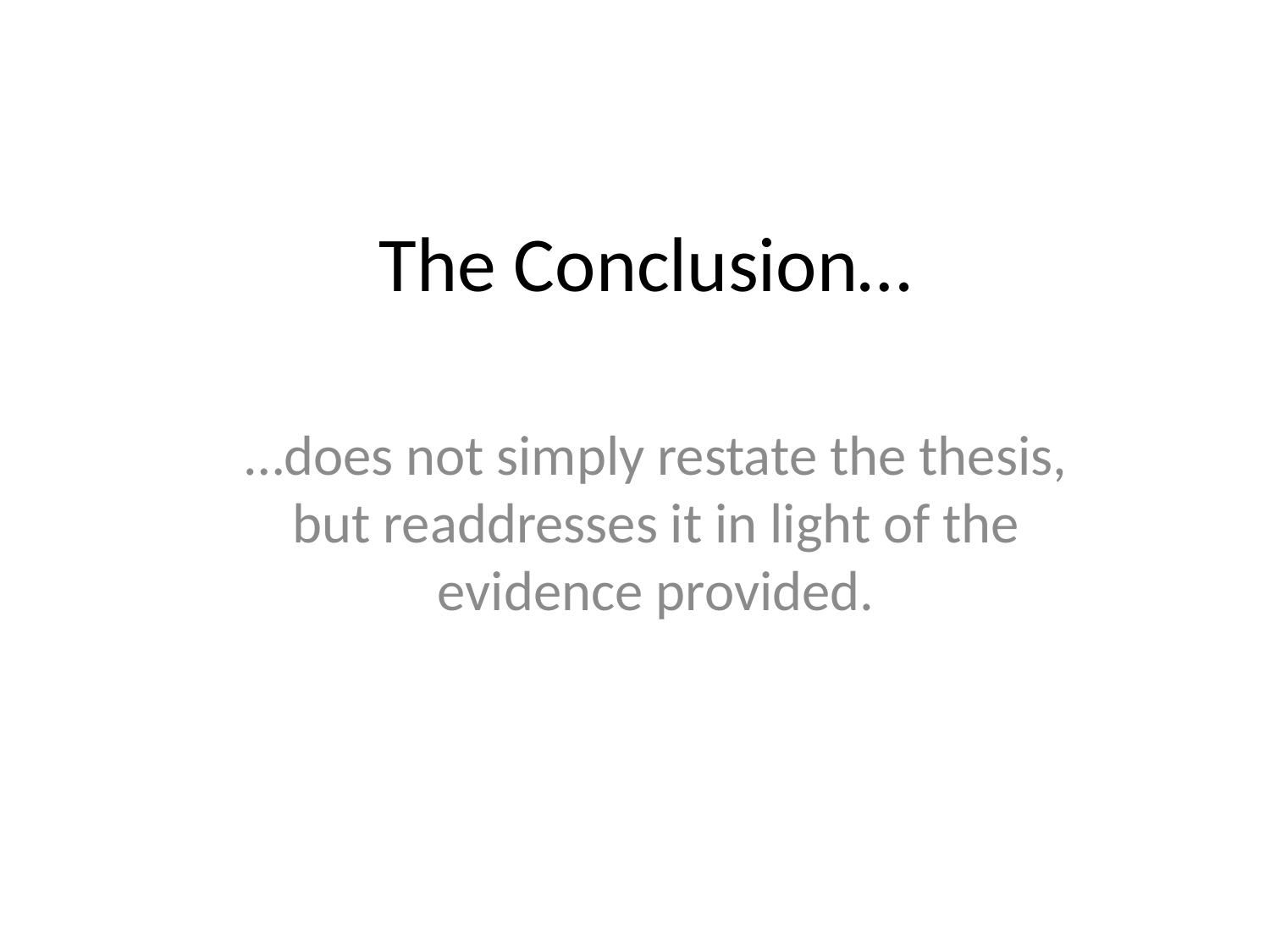

# The Conclusion…
…does not simply restate the thesis, but readdresses it in light of the evidence provided.